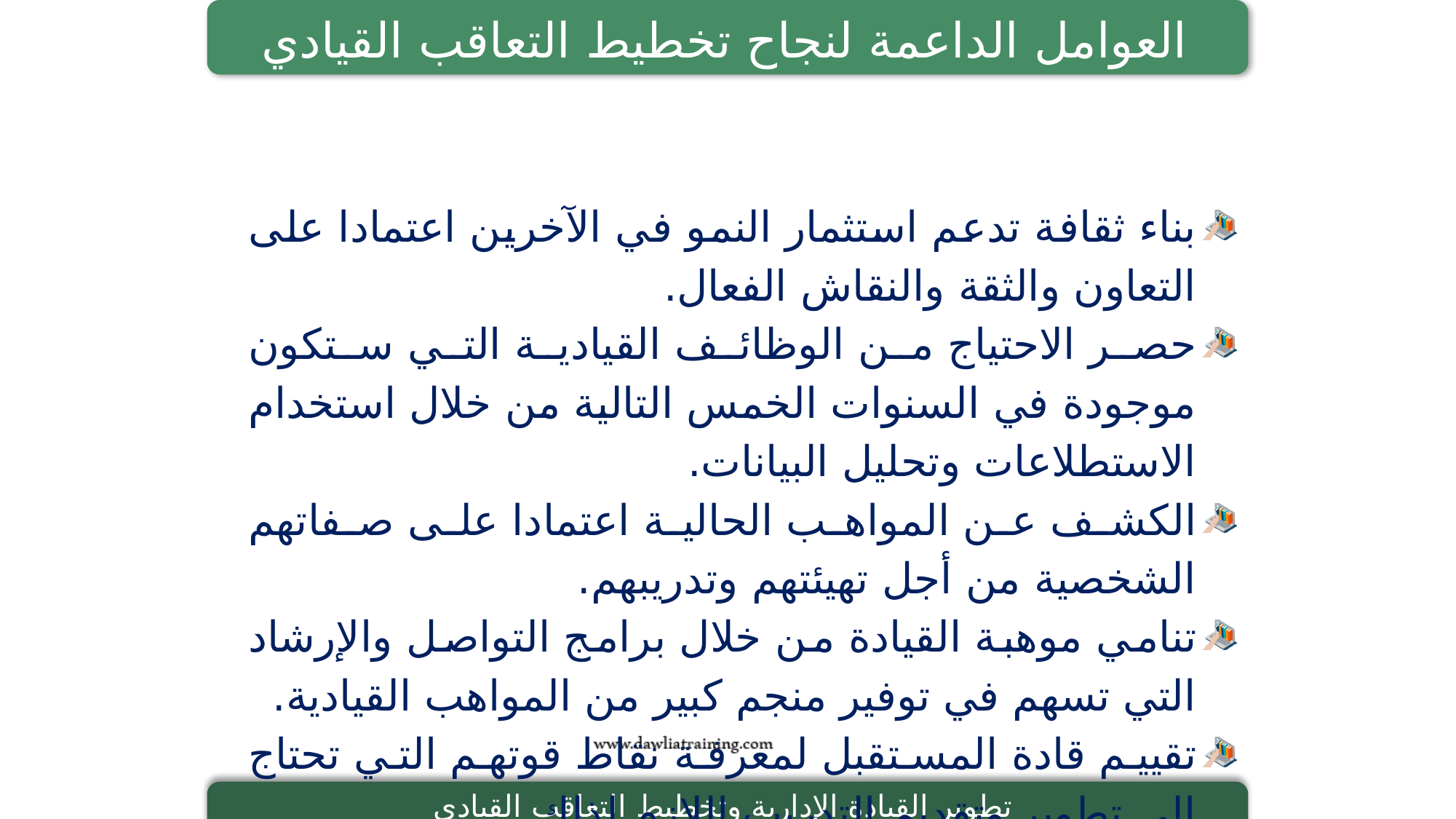

العوامل الداعمة لنجاح تخطيط التعاقب القيادي
بناء ثقافة تدعم استثمار النمو في الآخرين اعتمادا على التعاون والثقة والنقاش الفعال.
حصر الاحتياج من الوظائف القيادية التي ستكون موجودة في السنوات الخمس التالية من خلال استخدام الاستطلاعات وتحليل البيانات.
الكشف عن المواهب الحالية اعتمادا على صفاتهم الشخصية من أجل تهيئتهم وتدريبهم.
تنامي موهبة القيادة من خلال برامج التواصل والإرشاد التي تسهم في توفير منجم كبير من المواهب القيادية.
تقييم قادة المستقبل لمعرفة نقاط قوتهم التي تحتاج إلى تطوير وتقديم التدريب اللازم لذلك.

تطوير القيادة الإدارية وتخطيط التعاقب القيادي